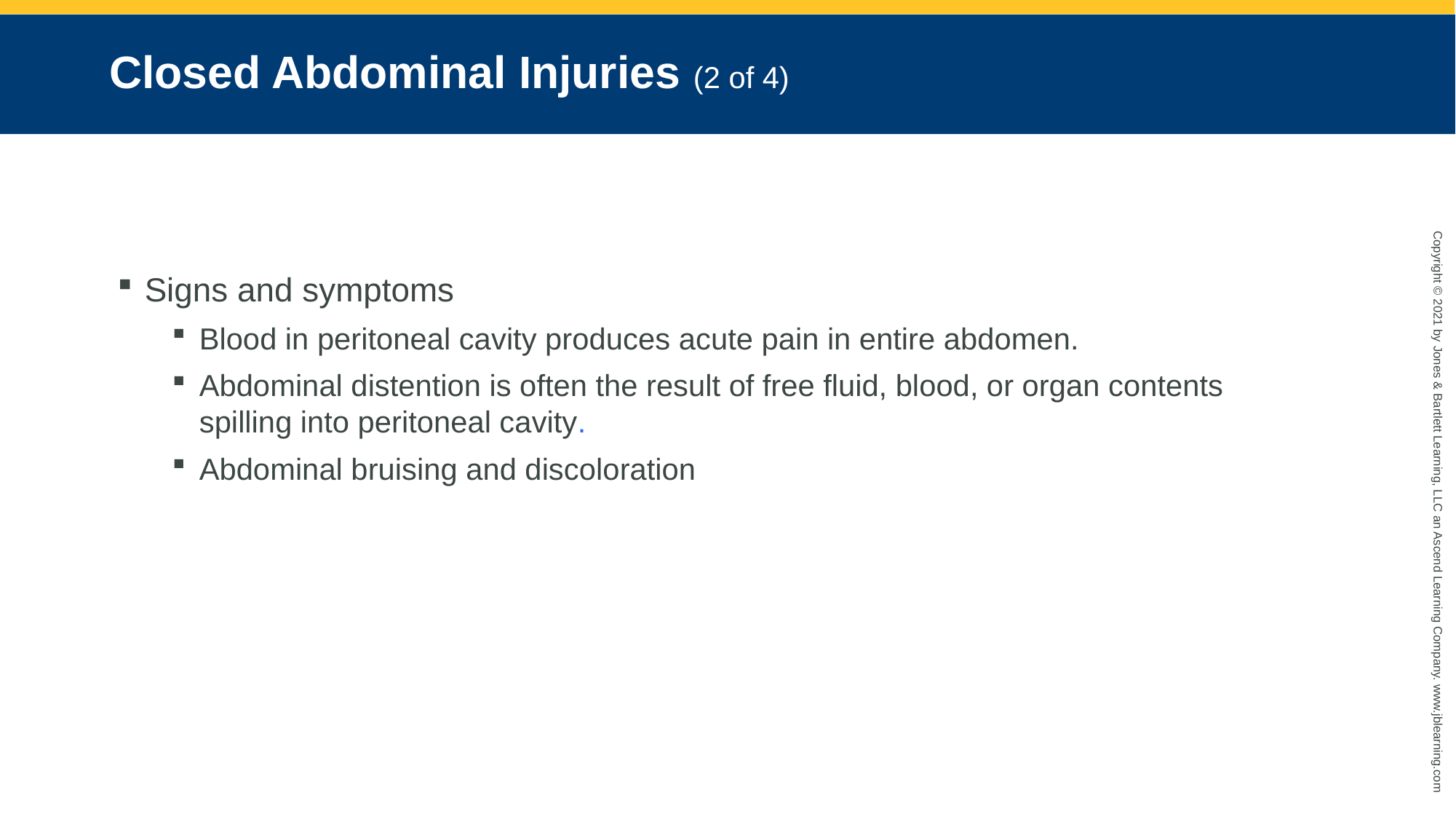

# Closed Abdominal Injuries (2 of 4)
Signs and symptoms
Blood in peritoneal cavity produces acute pain in entire abdomen.
Abdominal distention is often the result of free fluid, blood, or organ contents spilling into peritoneal cavity.
Abdominal bruising and discoloration